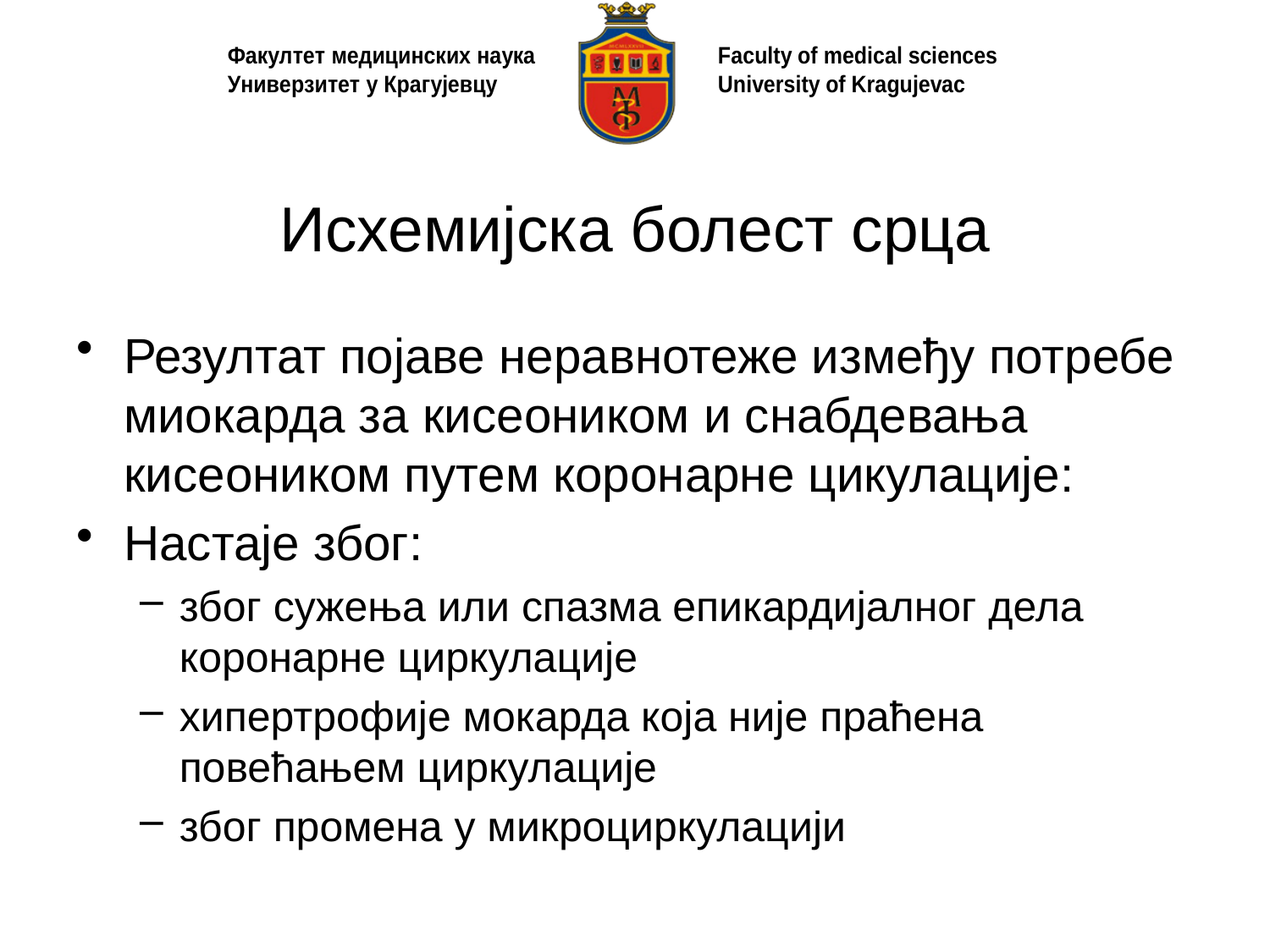

# Исхемијска болест срца
Резултат појаве неравнотеже између потребе миокарда за кисеоником и снабдевања кисеоником путем коронарне цикулације:
Настаје због:
због сужења или спазма епикардијалног дела коронарне циркулације
хипертрофије мокарда која није праћена повећањем циркулације
због промена у микроциркулацији